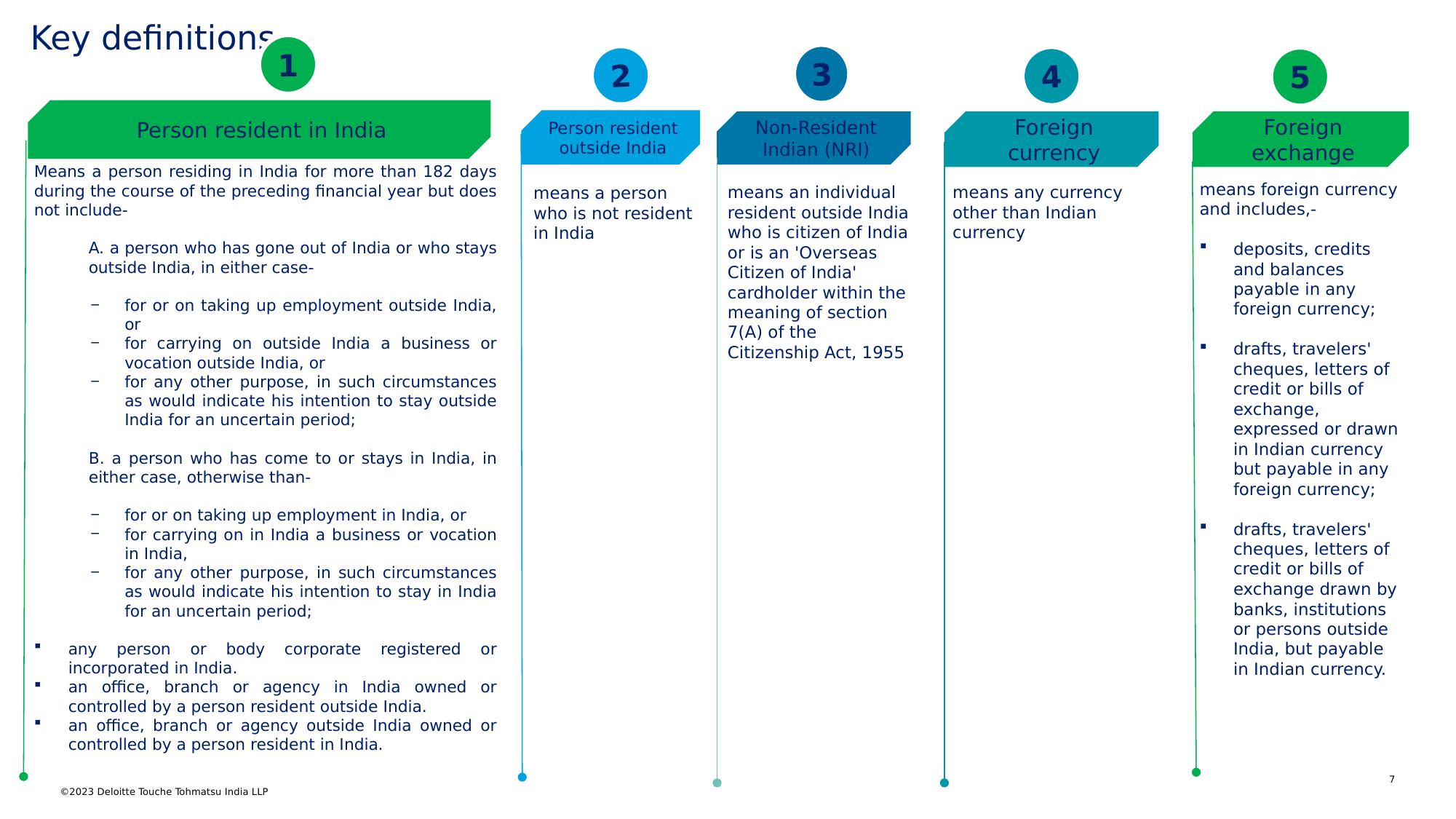

# Key definitions
1
3
2
4
5
Person resident in India
Person resident outside India
Foreign currency
Foreign exchange
Non-Resident Indian (NRI)

Means a person residing in India for more than 182 days during the course of the preceding financial year but does not include-

A. a person who has gone out of India or who stays outside India, in either case-

for or on taking up employment outside India, or
for carrying on outside India a business or vocation outside India, or
for any other purpose, in such circumstances as would indicate his intention to stay outside India for an uncertain period;

B. a person who has come to or stays in India, in either case, otherwise than-

for or on taking up employment in India, or
for carrying on in India a business or vocation in India,
for any other purpose, in such circumstances as would indicate his intention to stay in India for an uncertain period;

any person or body corporate registered or incorporated in India.
an office, branch or agency in India owned or controlled by a person resident outside India.
an office, branch or agency outside India owned or controlled by a person resident in India.

means foreign currency and includes,-

deposits, credits and balances payable in any foreign currency;

drafts, travelers' cheques, letters of credit or bills of exchange, expressed or drawn in Indian currency but payable in any foreign currency;

drafts, travelers' cheques, letters of credit or bills of exchange drawn by banks, institutions or persons outside India, but payable in Indian currency.

means any currency other than Indian currency

means an individual resident outside India who is citizen of India or is an 'Overseas Citizen of India' cardholder within the meaning of section 7(A) of the Citizenship Act, 1955

means a person who is not resident in India